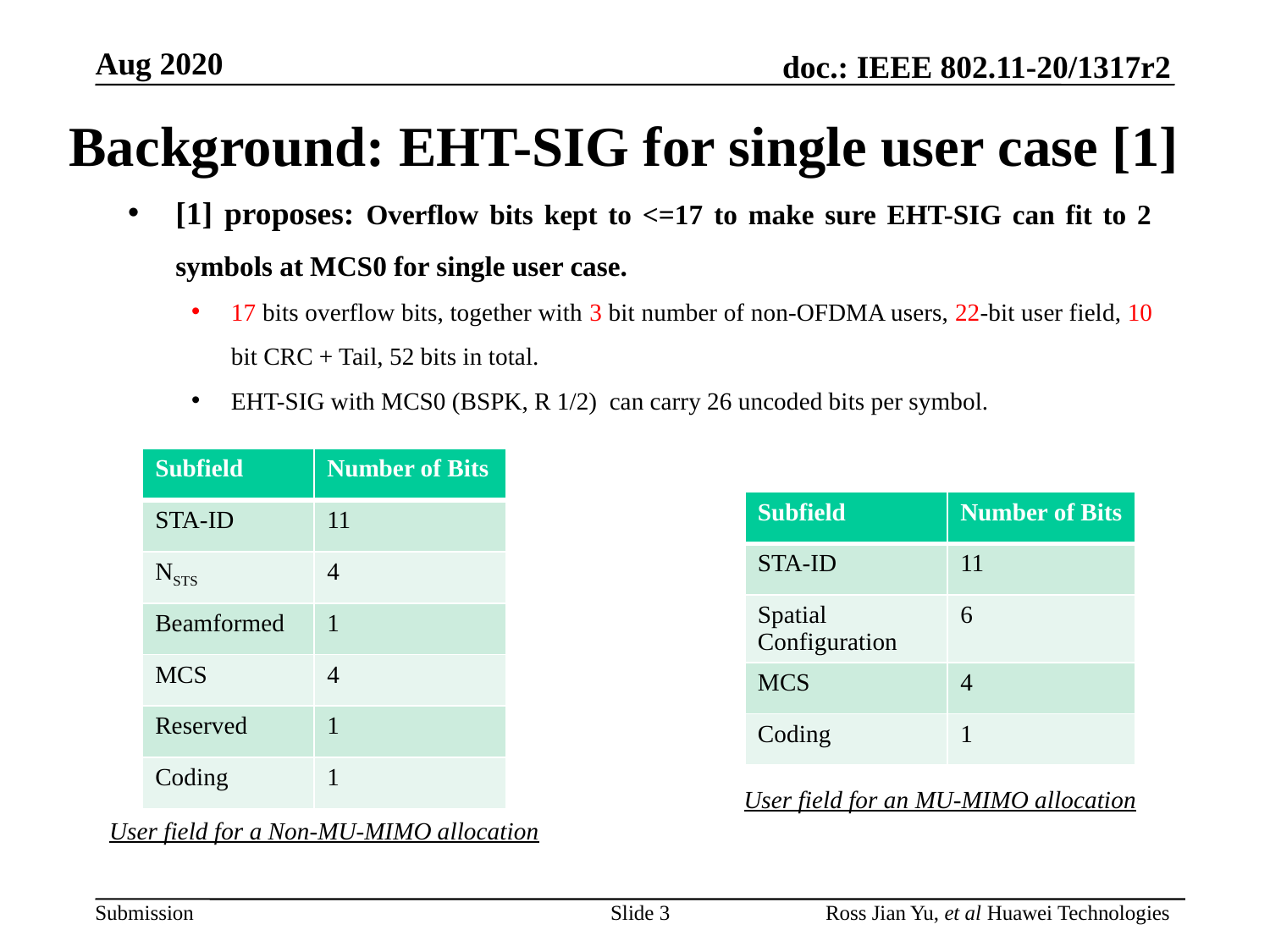

# Background: EHT-SIG for single user case [1]
[1] proposes: Overflow bits kept to <=17 to make sure EHT-SIG can fit to 2 symbols at MCS0 for single user case.
17 bits overflow bits, together with 3 bit number of non-OFDMA users, 22-bit user field, 10 bit CRC + Tail, 52 bits in total.
EHT-SIG with MCS0 (BSPK, R 1/2)  can carry 26 uncoded bits per symbol.

| Subfield | Number of Bits |
| --- | --- |
| STA-ID | 11 |
| NSTS | 4 |
| Beamformed | 1 |
| MCS | 4 |
| Reserved | 1 |
| Coding | 1 |
| Subfield | Number of Bits |
| --- | --- |
| STA-ID | 11 |
| Spatial Configuration | 6 |
| MCS | 4 |
| Coding | 1 |
User field for an MU-MIMO allocation
User field for a Non-MU-MIMO allocation
Slide 3